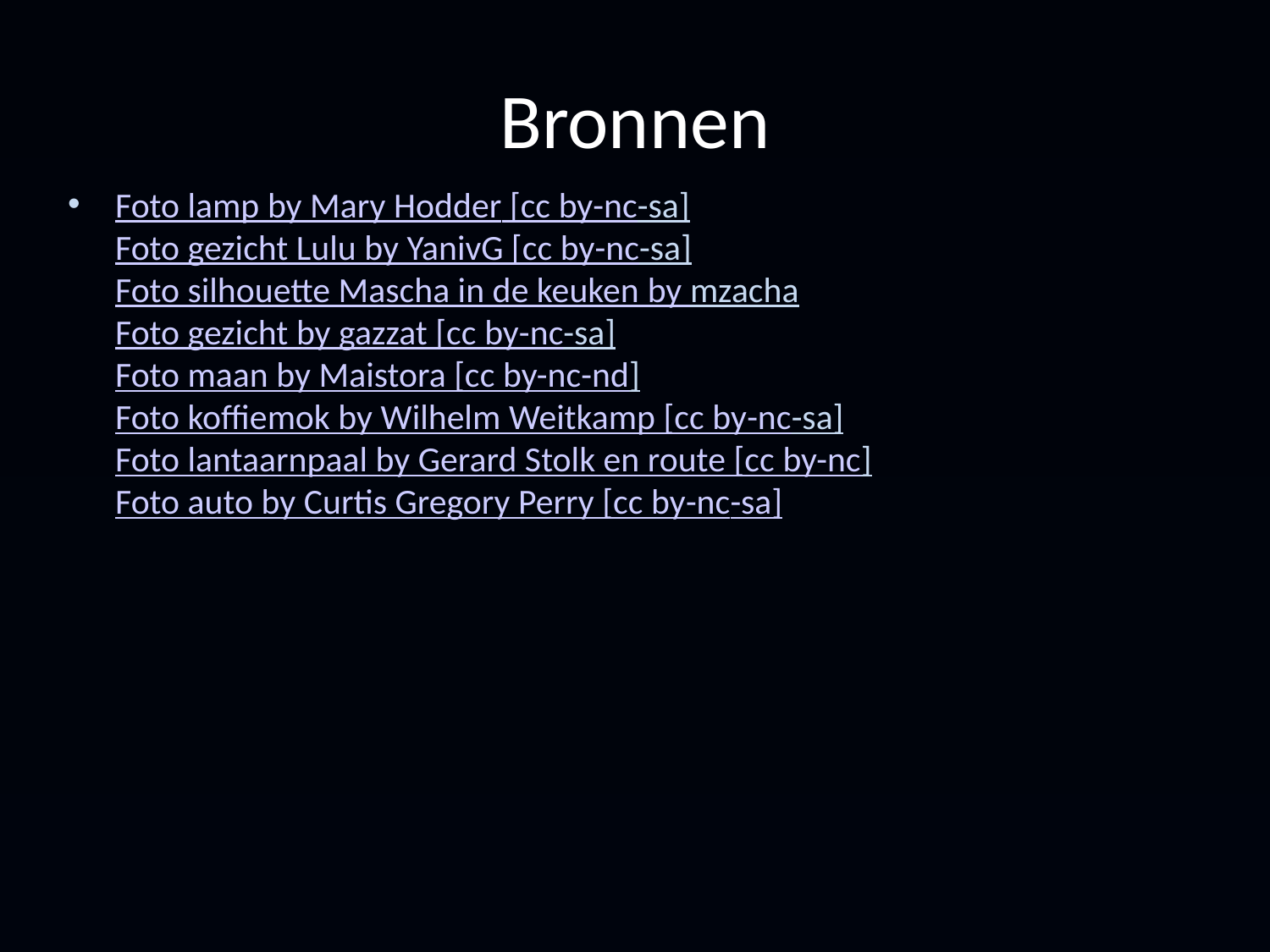

# Bronnen
Foto lamp by Mary Hodder [cc by-nc-sa]
Foto gezicht Lulu by YanivG [cc by-nc-sa]
Foto silhouette Mascha in de keuken by mzacha
Foto gezicht by gazzat [cc by-nc-sa]
Foto maan by Maistora [cc by-nc-nd]
Foto koffiemok by Wilhelm Weitkamp [cc by-nc-sa]
Foto lantaarnpaal by Gerard Stolk en route [cc by-nc]
Foto auto by Curtis Gregory Perry [cc by-nc-sa]